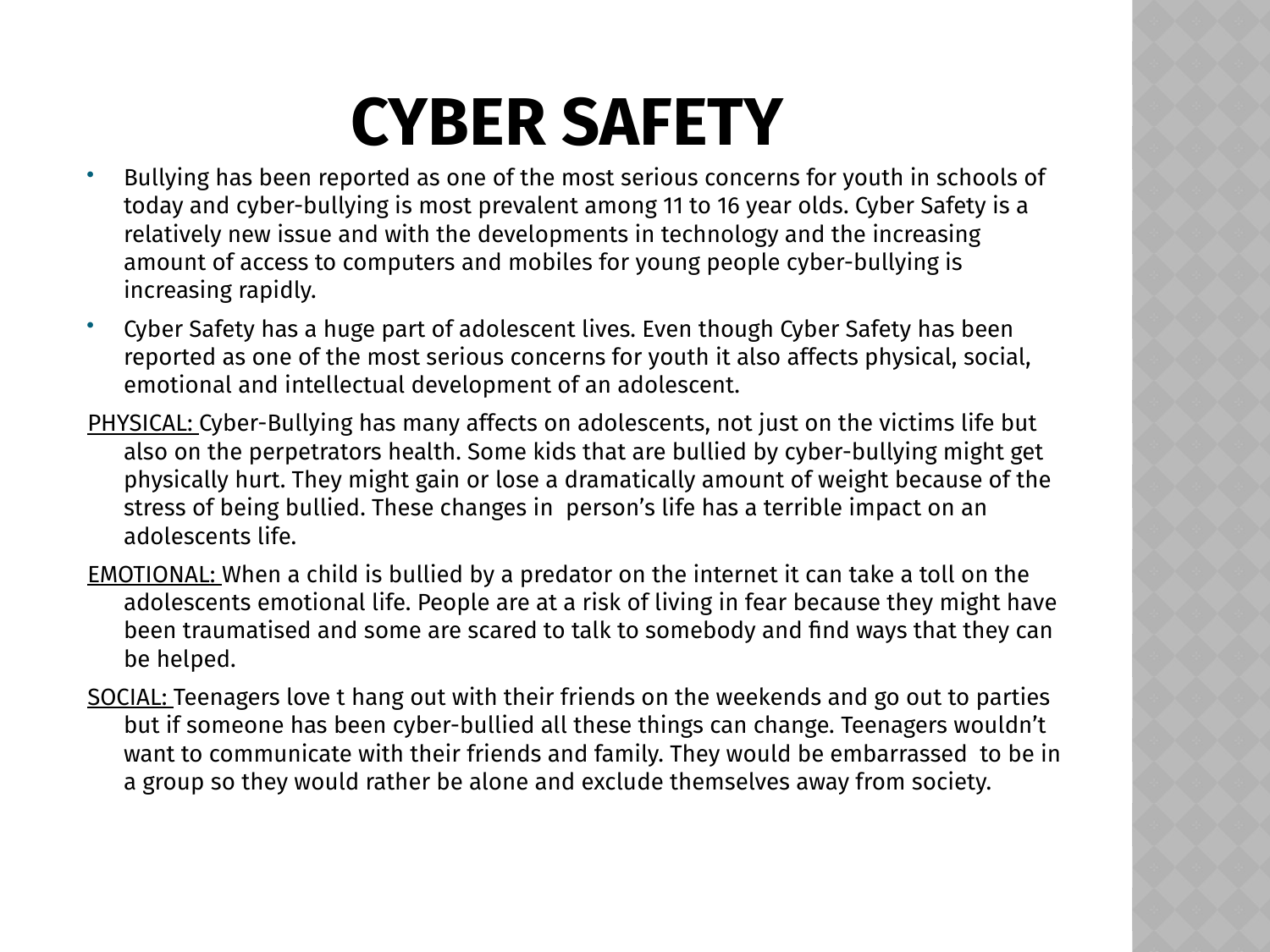

# Cyber Safety
Bullying has been reported as one of the most serious concerns for youth in schools of today and cyber-bullying is most prevalent among 11 to 16 year olds. Cyber Safety is a relatively new issue and with the developments in technology and the increasing amount of access to computers and mobiles for young people cyber-bullying is increasing rapidly.
Cyber Safety has a huge part of adolescent lives. Even though Cyber Safety has been reported as one of the most serious concerns for youth it also affects physical, social, emotional and intellectual development of an adolescent.
PHYSICAL: Cyber-Bullying has many affects on adolescents, not just on the victims life but also on the perpetrators health. Some kids that are bullied by cyber-bullying might get physically hurt. They might gain or lose a dramatically amount of weight because of the stress of being bullied. These changes in  person’s life has a terrible impact on an adolescents life.
EMOTIONAL: When a child is bullied by a predator on the internet it can take a toll on the adolescents emotional life. People are at a risk of living in fear because they might have been traumatised and some are scared to talk to somebody and find ways that they can be helped.
SOCIAL: Teenagers love t hang out with their friends on the weekends and go out to parties but if someone has been cyber-bullied all these things can change. Teenagers wouldn’t want to communicate with their friends and family. They would be embarrassed  to be in a group so they would rather be alone and exclude themselves away from society.